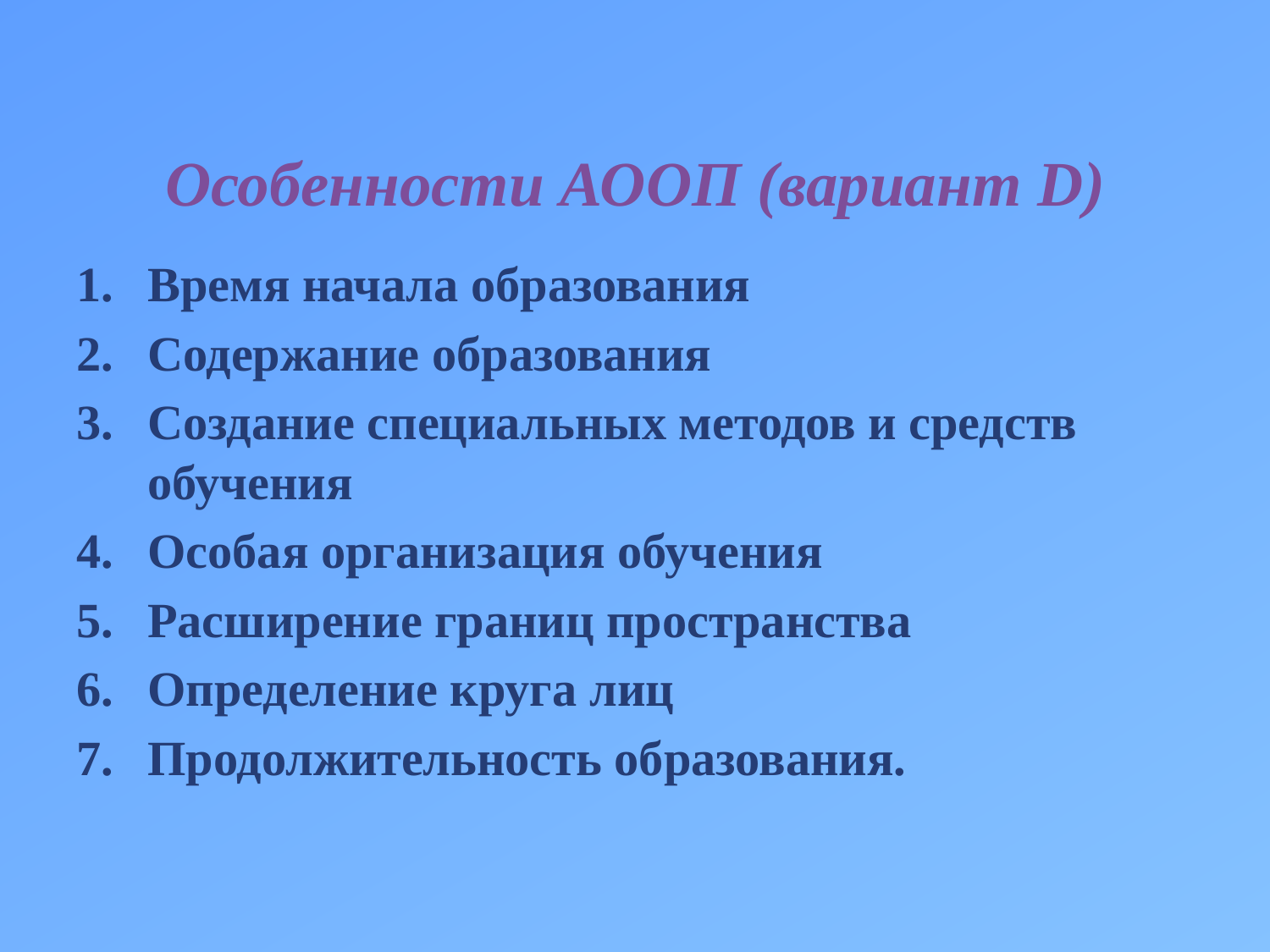

# Особенности АООП (вариант D)
Время начала образования
Содержание образования
Создание специальных методов и средств обучения
Особая организация обучения
Расширение границ пространства
Определение круга лиц
Продолжительность образования.